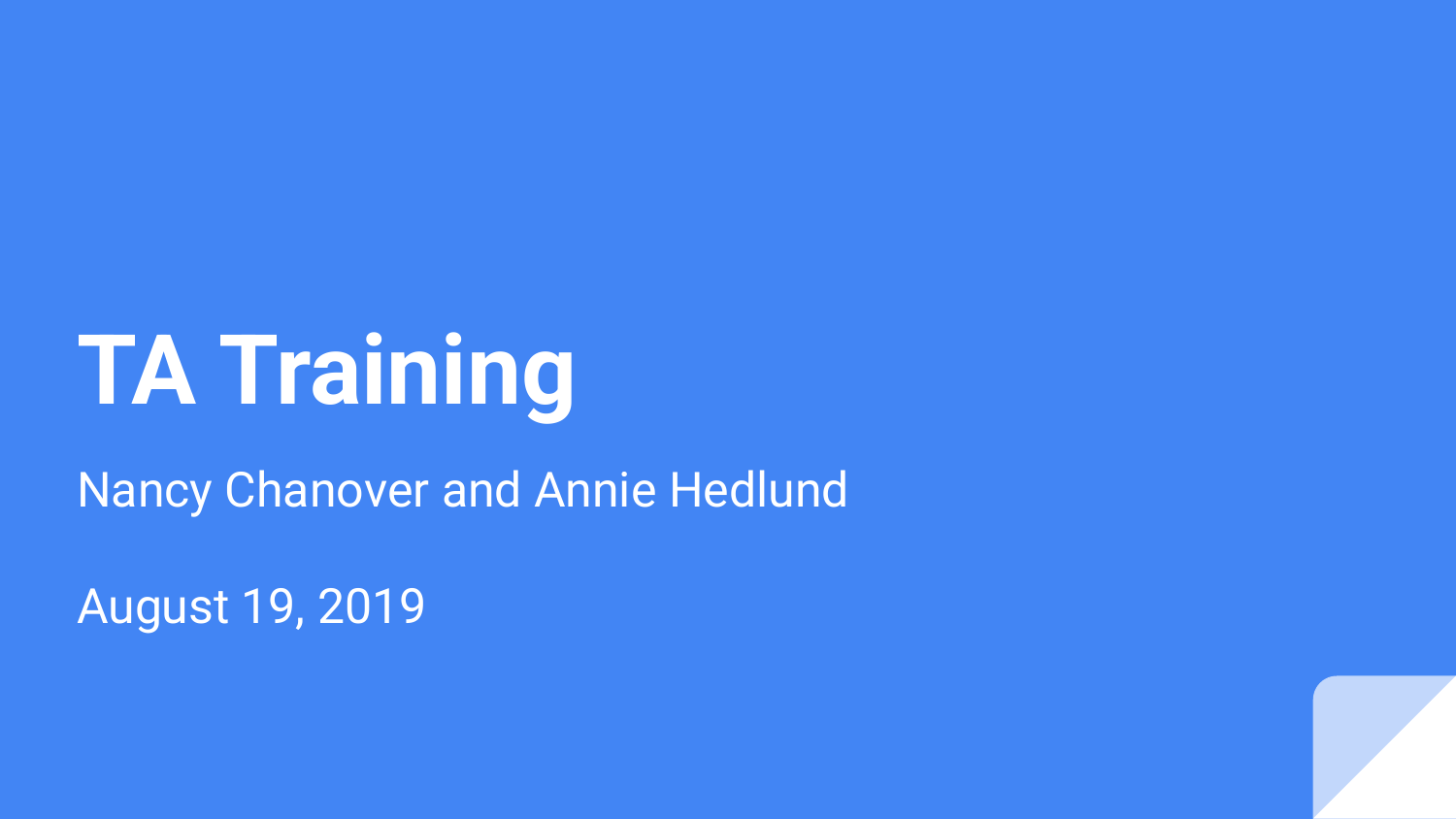

# TA Training
Nancy Chanover and Annie Hedlund

August 19, 2019